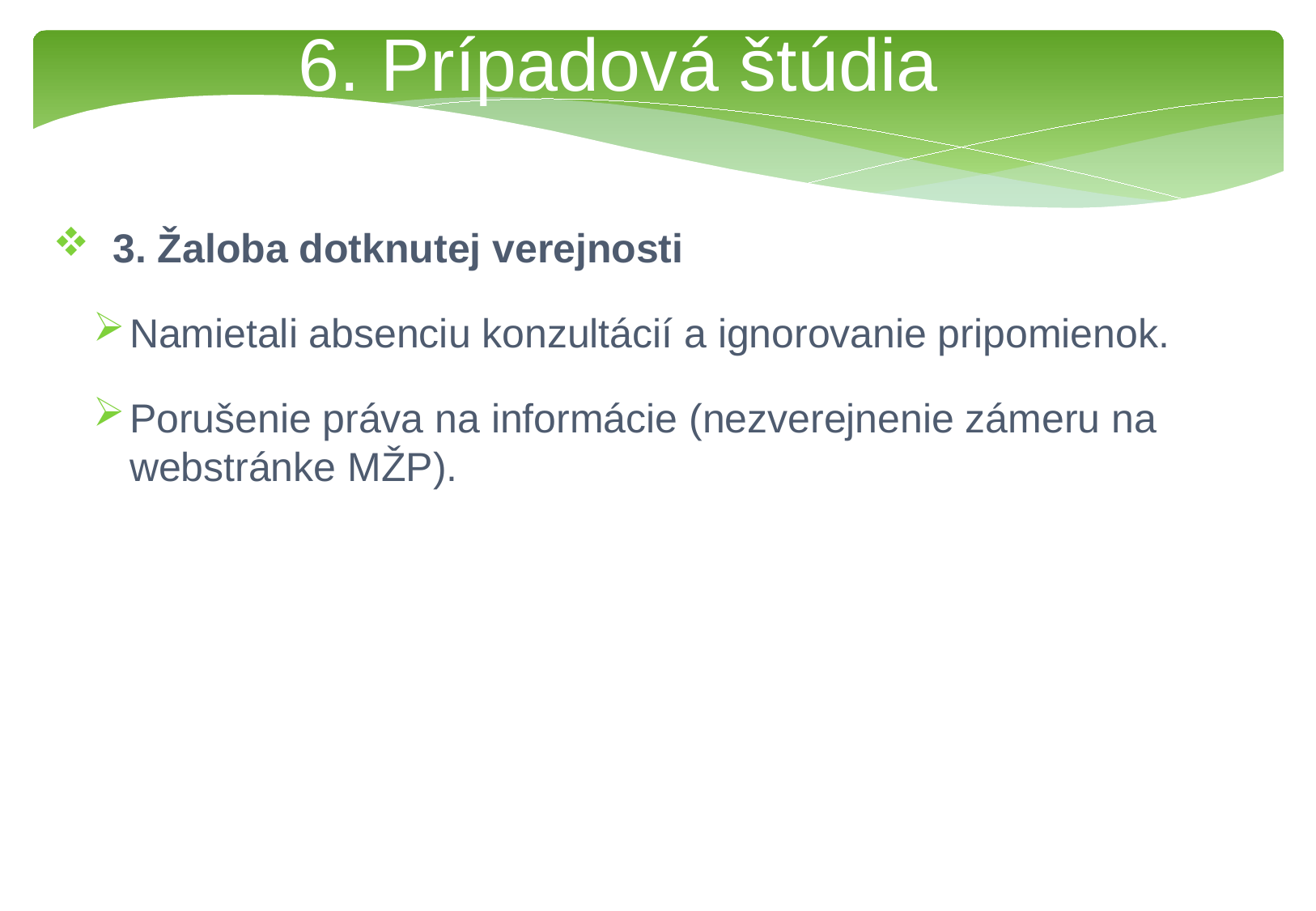

6. Prípadová štúdia
  3. Žaloba dotknutej verejnosti

Namietali absenciu konzultácií a ignorovanie pripomienok.

Porušenie práva na informácie (nezverejnenie zámeru na webstránke MŽP).